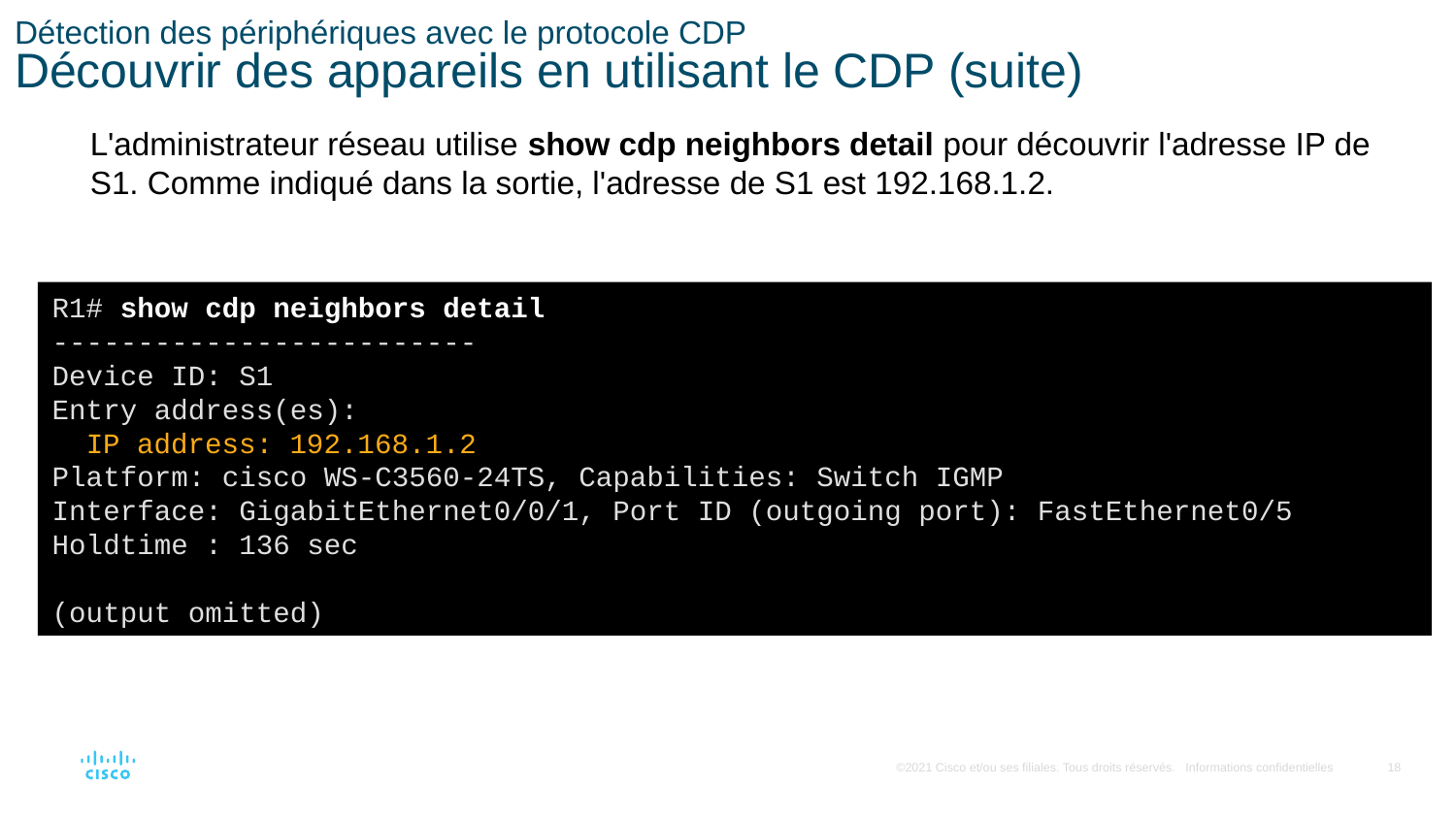

# Détection des périphériques avec le protocole CDP Découvrir des appareils en utilisant le CDP (suite)
L'administrateur réseau utilise show cdp neighbors detail pour découvrir l'adresse IP de S1. Comme indiqué dans la sortie, l'adresse de S1 est 192.168.1.2.
R1# show cdp neighbors detail
-------------------------
Device ID: S1
Entry address(es):
  IP address: 192.168.1.2
Platform: cisco WS-C3560-24TS, Capabilities: Switch IGMP
Interface: GigabitEthernet0/0/1, Port ID (outgoing port): FastEthernet0/5
Holdtime : 136 sec

(output omitted)